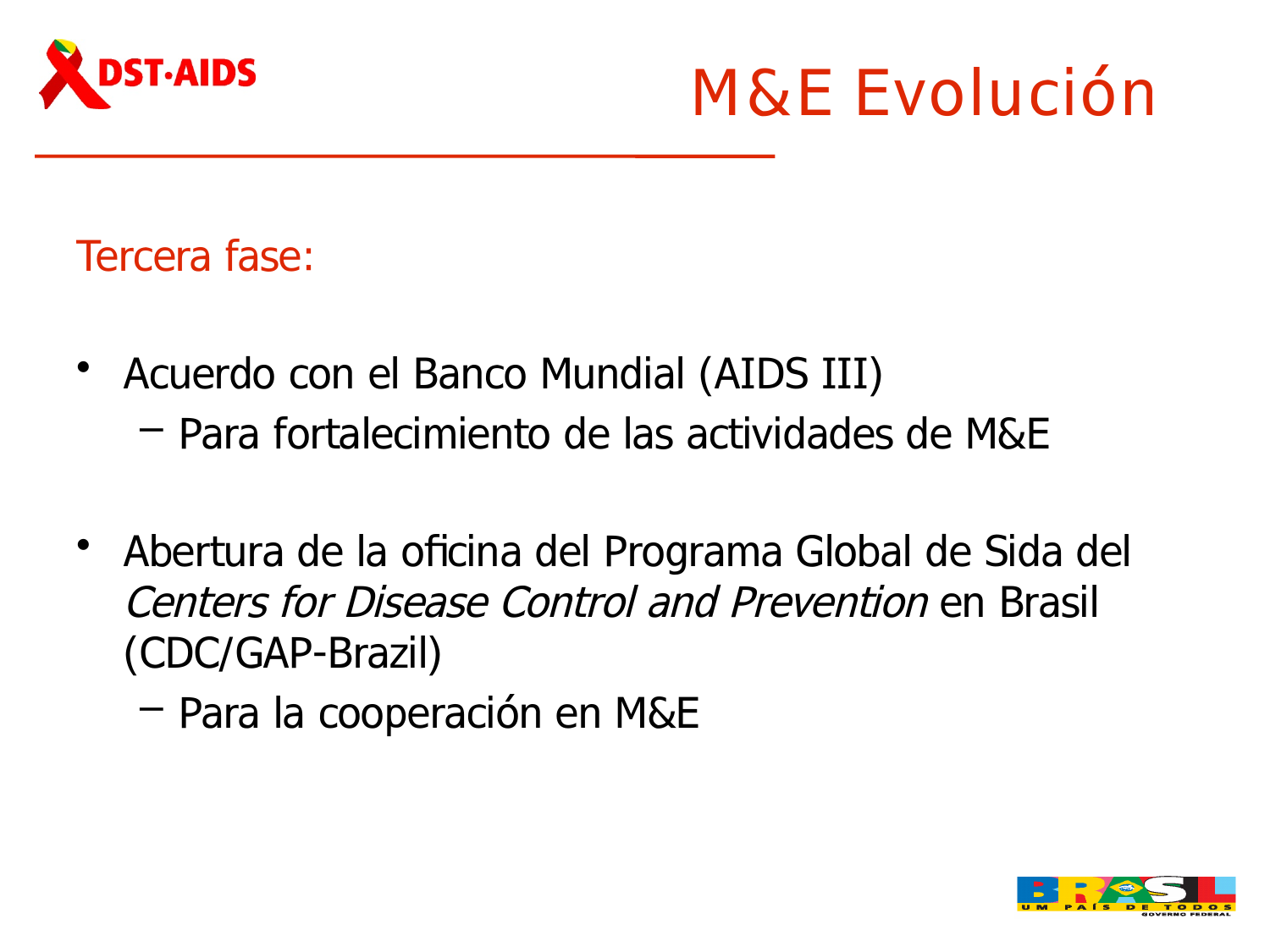

Tercera fase:

Acuerdo con el Banco Mundial (AIDS III)
Para fortalecimiento de las actividades de M&E

Abertura de la oficina del Programa Global de Sida del Centers for Disease Control and Prevention en Brasil (CDC/GAP-Brazil)
Para la cooperación en M&E

M&E Evolución